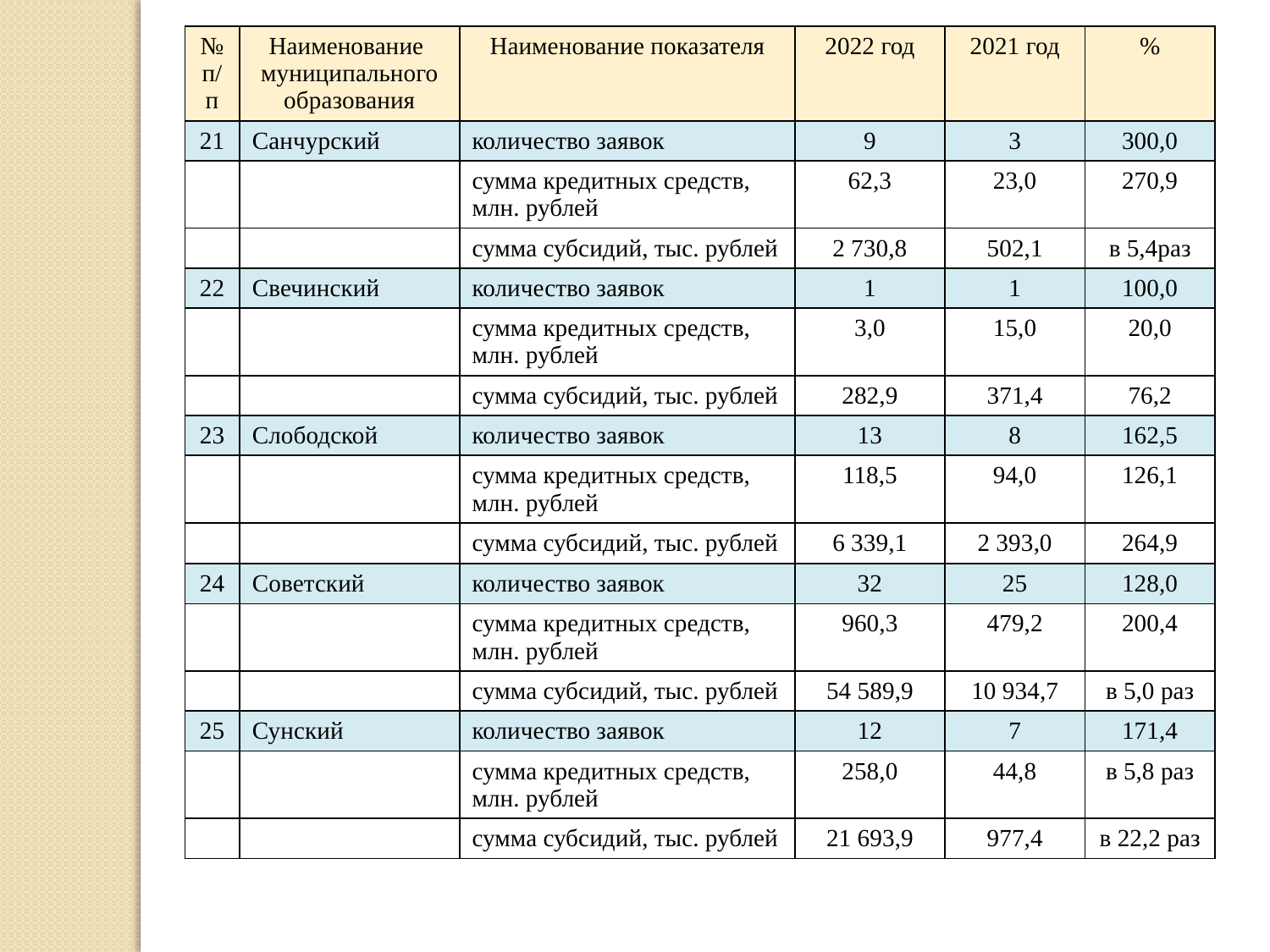

| № п/п | Наименование муниципального образования | Наименование показателя | 2022 год | 2021 год | % |
| --- | --- | --- | --- | --- | --- |
| 21 | Санчурский | количество заявок | 9 | 3 | 300,0 |
|  |  | сумма кредитных средств, млн. рублей | 62,3 | 23,0 | 270,9 |
|  |  | сумма субсидий, тыс. рублей | 2 730,8 | 502,1 | в 5,4раз |
| 22 | Свечинский | количество заявок | 1 | 1 | 100,0 |
|  |  | сумма кредитных средств, млн. рублей | 3,0 | 15,0 | 20,0 |
|  |  | сумма субсидий, тыс. рублей | 282,9 | 371,4 | 76,2 |
| 23 | Слободской | количество заявок | 13 | 8 | 162,5 |
|  |  | сумма кредитных средств, млн. рублей | 118,5 | 94,0 | 126,1 |
|  |  | сумма субсидий, тыс. рублей | 6 339,1 | 2 393,0 | 264,9 |
| 24 | Советский | количество заявок | 32 | 25 | 128,0 |
|  |  | сумма кредитных средств, млн. рублей | 960,3 | 479,2 | 200,4 |
|  |  | сумма субсидий, тыс. рублей | 54 589,9 | 10 934,7 | в 5,0 раз |
| 25 | Сунский | количество заявок | 12 | 7 | 171,4 |
|  |  | сумма кредитных средств, млн. рублей | 258,0 | 44,8 | в 5,8 раз |
|  |  | сумма субсидий, тыс. рублей | 21 693,9 | 977,4 | в 22,2 раз |